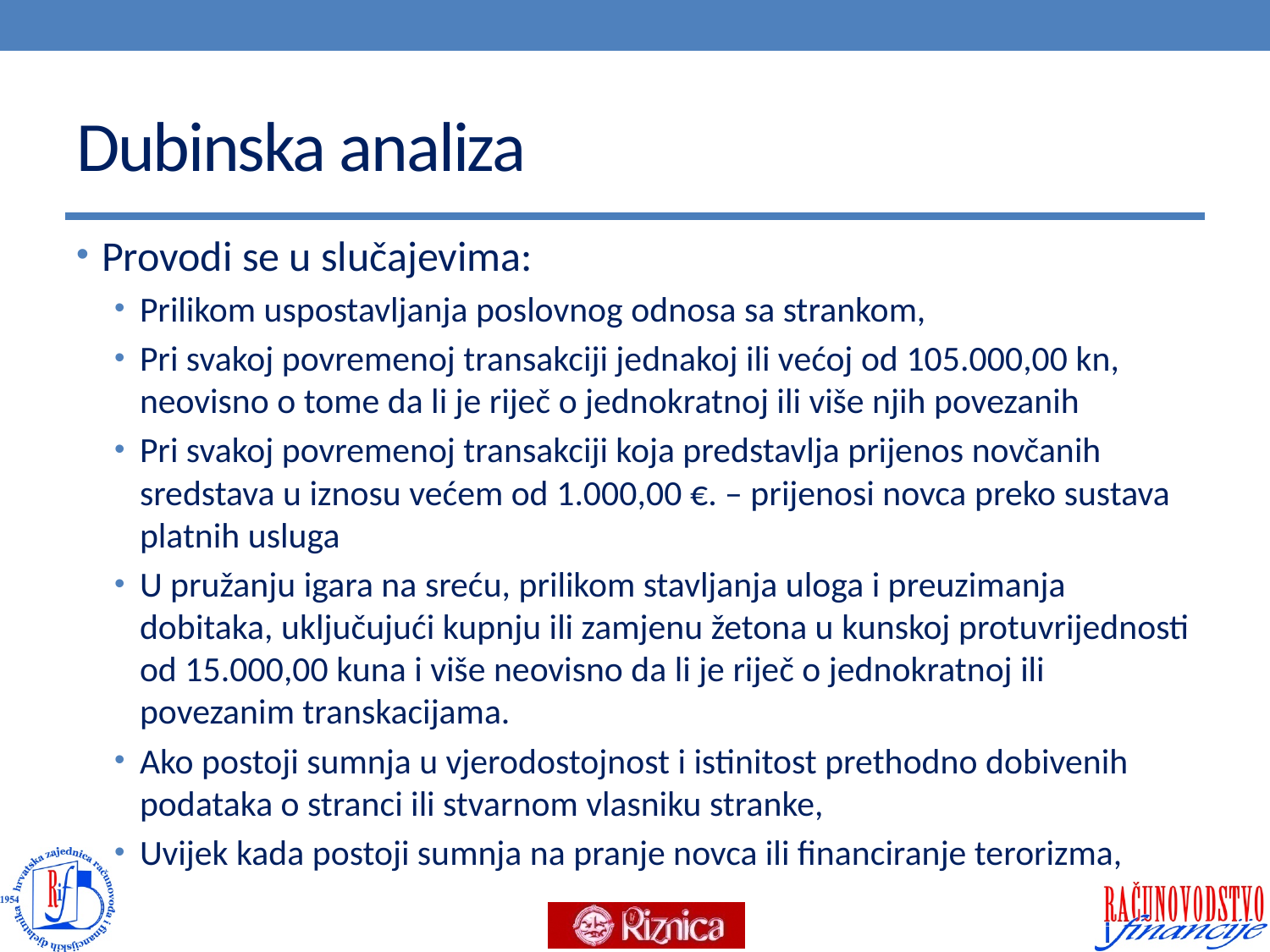

# Dubinska analiza
Provodi se u slučajevima:
Prilikom uspostavljanja poslovnog odnosa sa strankom,
Pri svakoj povremenoj transakciji jednakoj ili većoj od 105.000,00 kn, neovisno o tome da li je riječ o jednokratnoj ili više njih povezanih
Pri svakoj povremenoj transakciji koja predstavlja prijenos novčanih sredstava u iznosu većem od 1.000,00 €. – prijenosi novca preko sustava platnih usluga
U pružanju igara na sreću, prilikom stavljanja uloga i preuzimanja dobitaka, uključujući kupnju ili zamjenu žetona u kunskoj protuvrijednosti od 15.000,00 kuna i više neovisno da li je riječ o jednokratnoj ili povezanim transkacijama.
Ako postoji sumnja u vjerodostojnost i istinitost prethodno dobivenih podataka o stranci ili stvarnom vlasniku stranke,
Uvijek kada postoji sumnja na pranje novca ili financiranje terorizma,